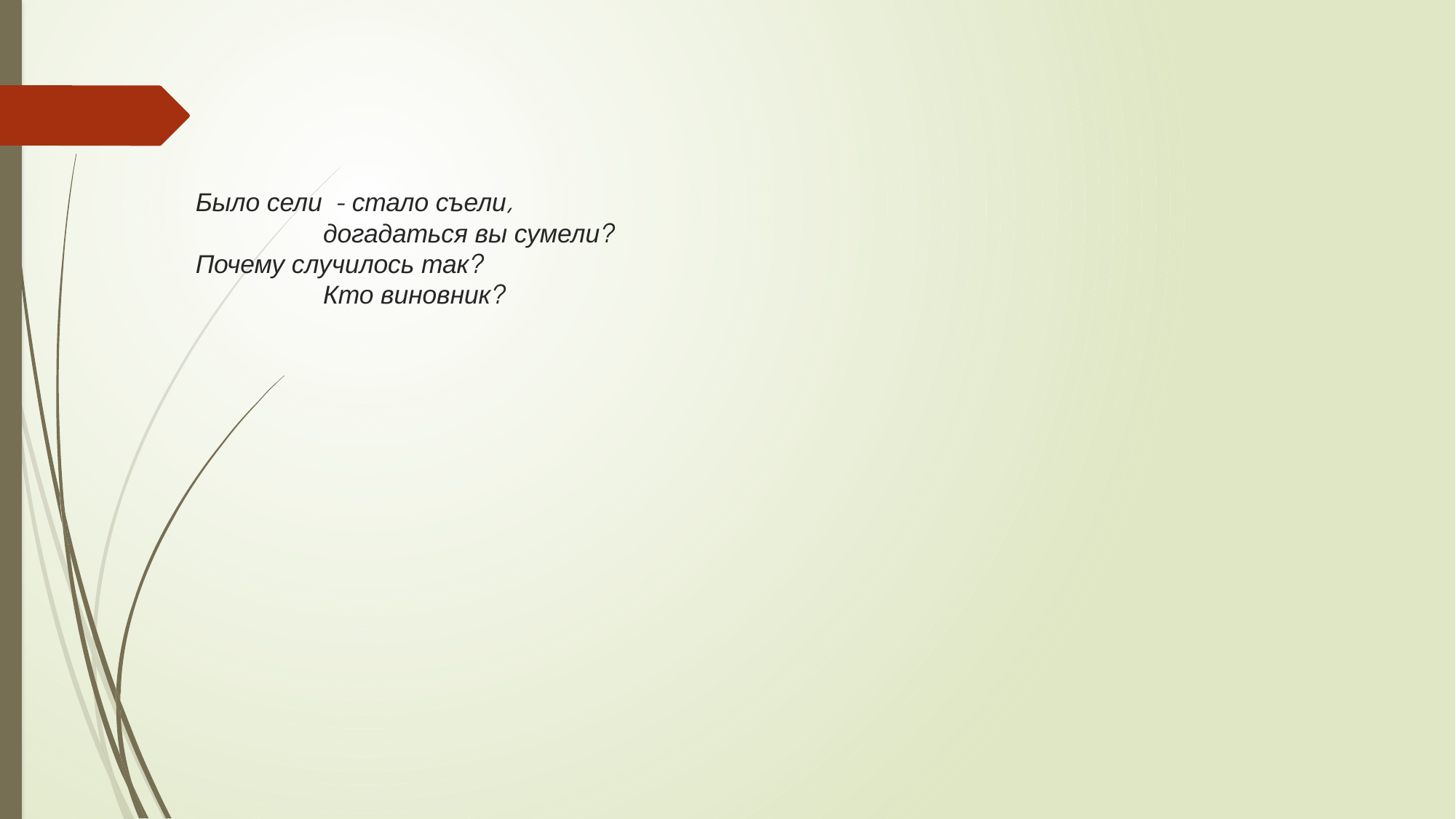

# Было сели  - стало съели, догадаться вы сумели? Почему случилось так? Кто виновник?